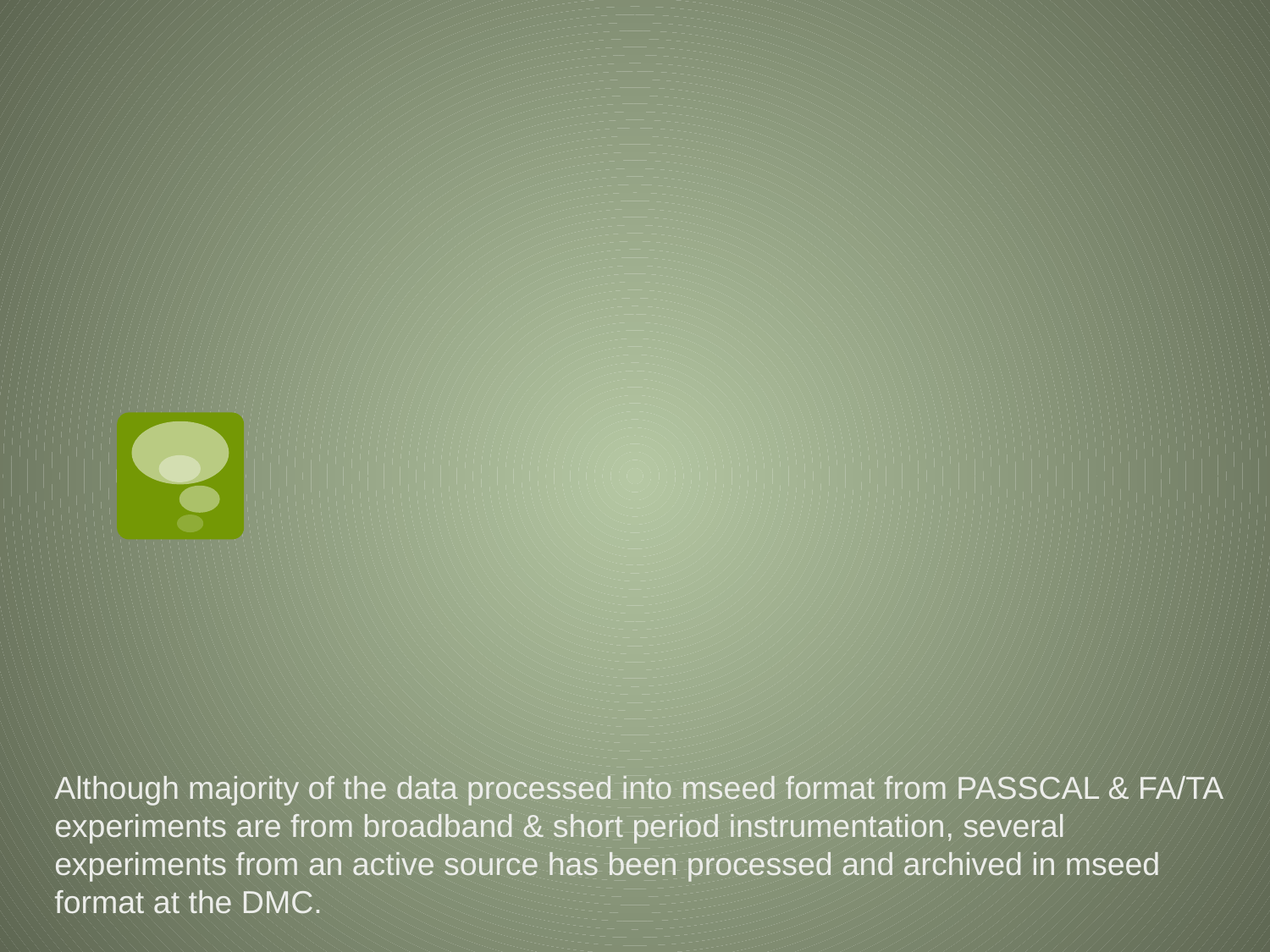

Although majority of the data processed into mseed format from PASSCAL & FA/TA experiments are from broadband & short period instrumentation, several experiments from an active source has been processed and archived in mseed format at the DMC.